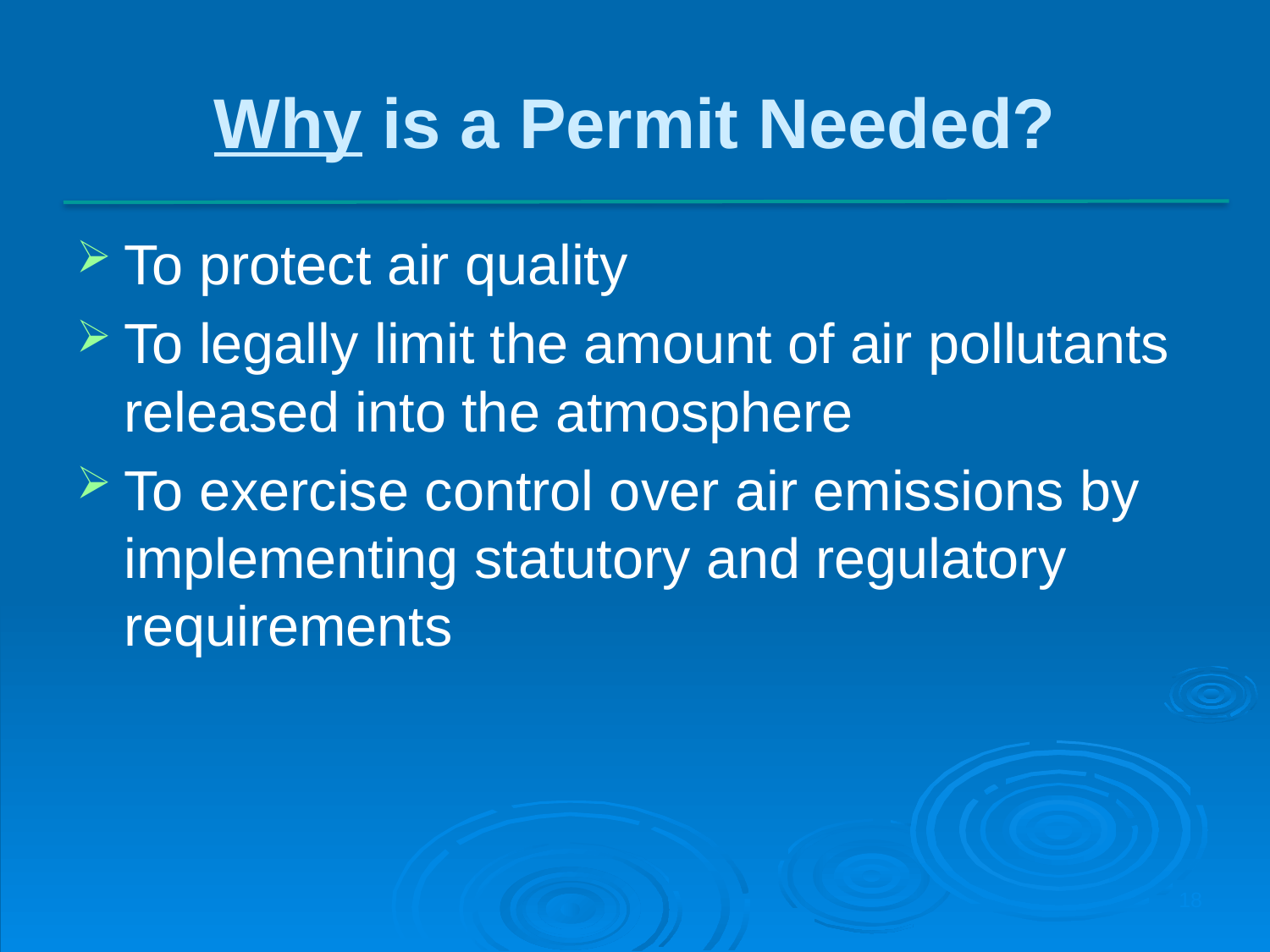

To protect air quality
To legally limit the amount of air pollutants released into the atmosphere
To exercise control over air emissions by implementing statutory and regulatory requirements
Why is a Permit Needed?
18